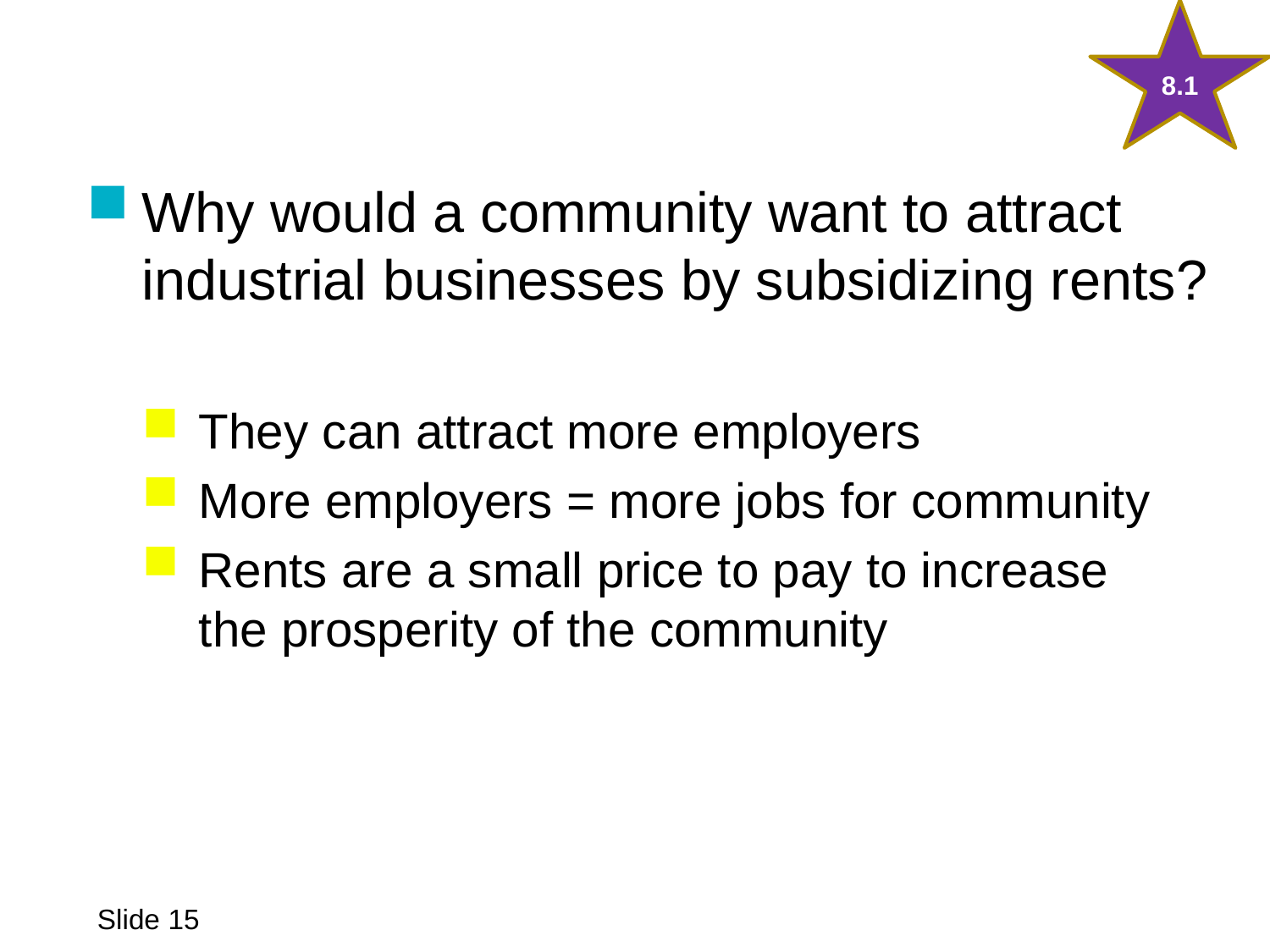

8.1

Why would a community want to attract industrial businesses by subsidizing rents?

They can attract more employers
More employers = more jobs for community
Rents are a small price to pay to increase
the prosperity of the community
Chapter 8
Slide 15